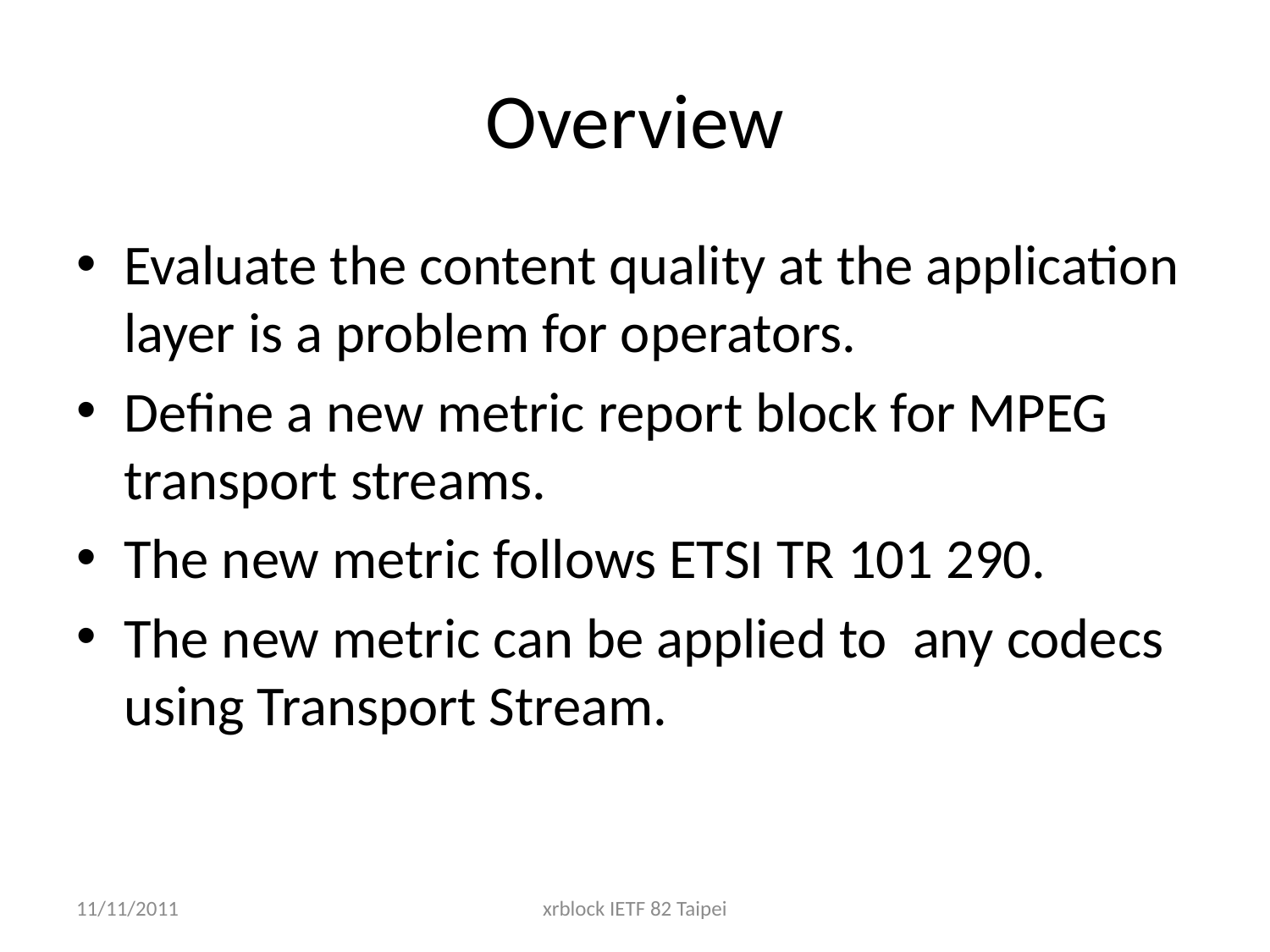

# Overview
Evaluate the content quality at the application layer is a problem for operators.
Define a new metric report block for MPEG transport streams.
The new metric follows ETSI TR 101 290.
The new metric can be applied to  any codecs using Transport Stream.

11/11/2011
xrblock IETF 82 Taipei